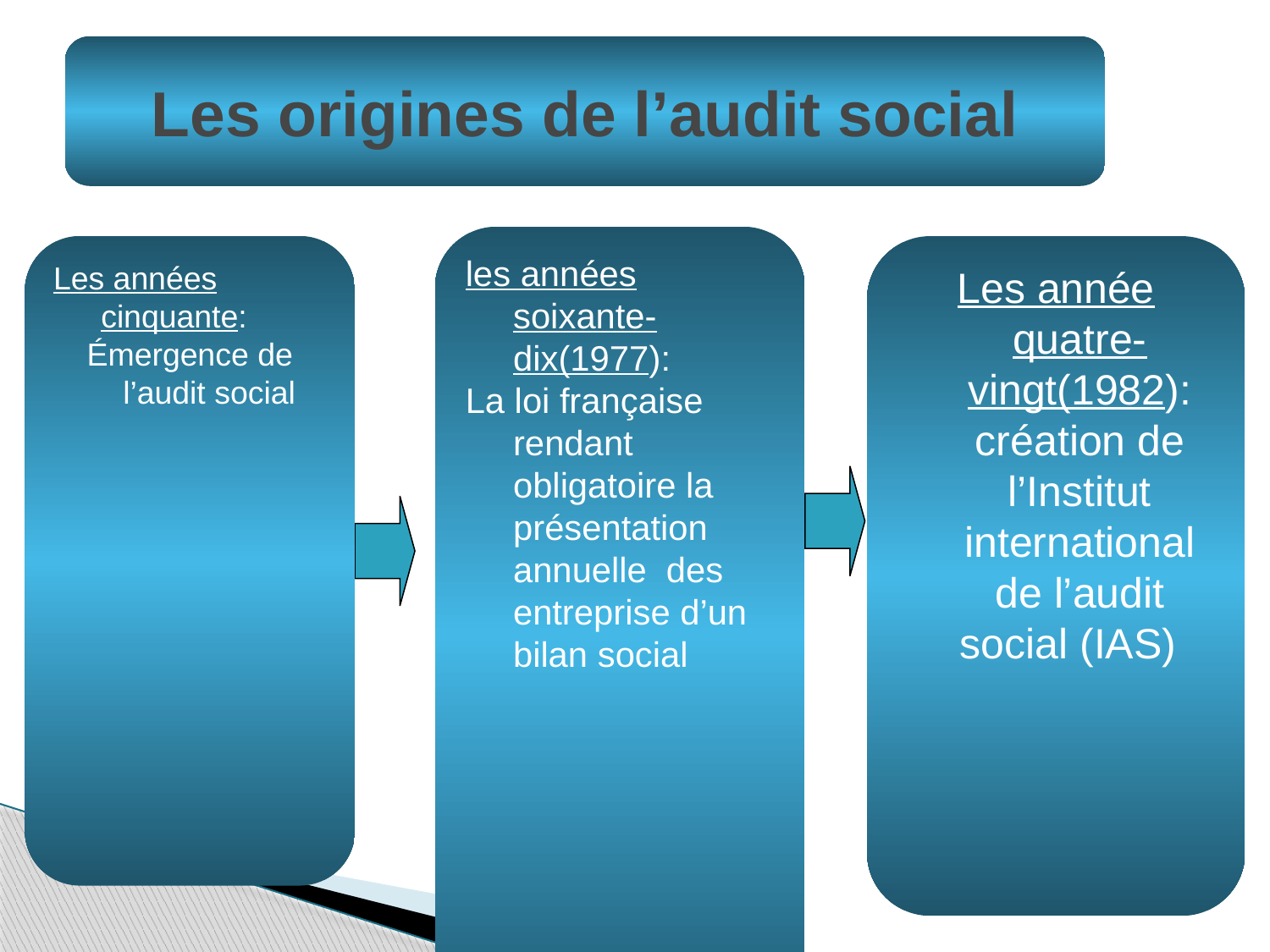

Les origines de l’audit social
#
les années soixante-dix(1977):
La loi française  rendant obligatoire la présentation annuelle  des entreprise d’un bilan social
Les années cinquante:
Émergence de l’audit social
Les année quatre-vingt(1982): création de l’Institut international de l’audit social (IAS)